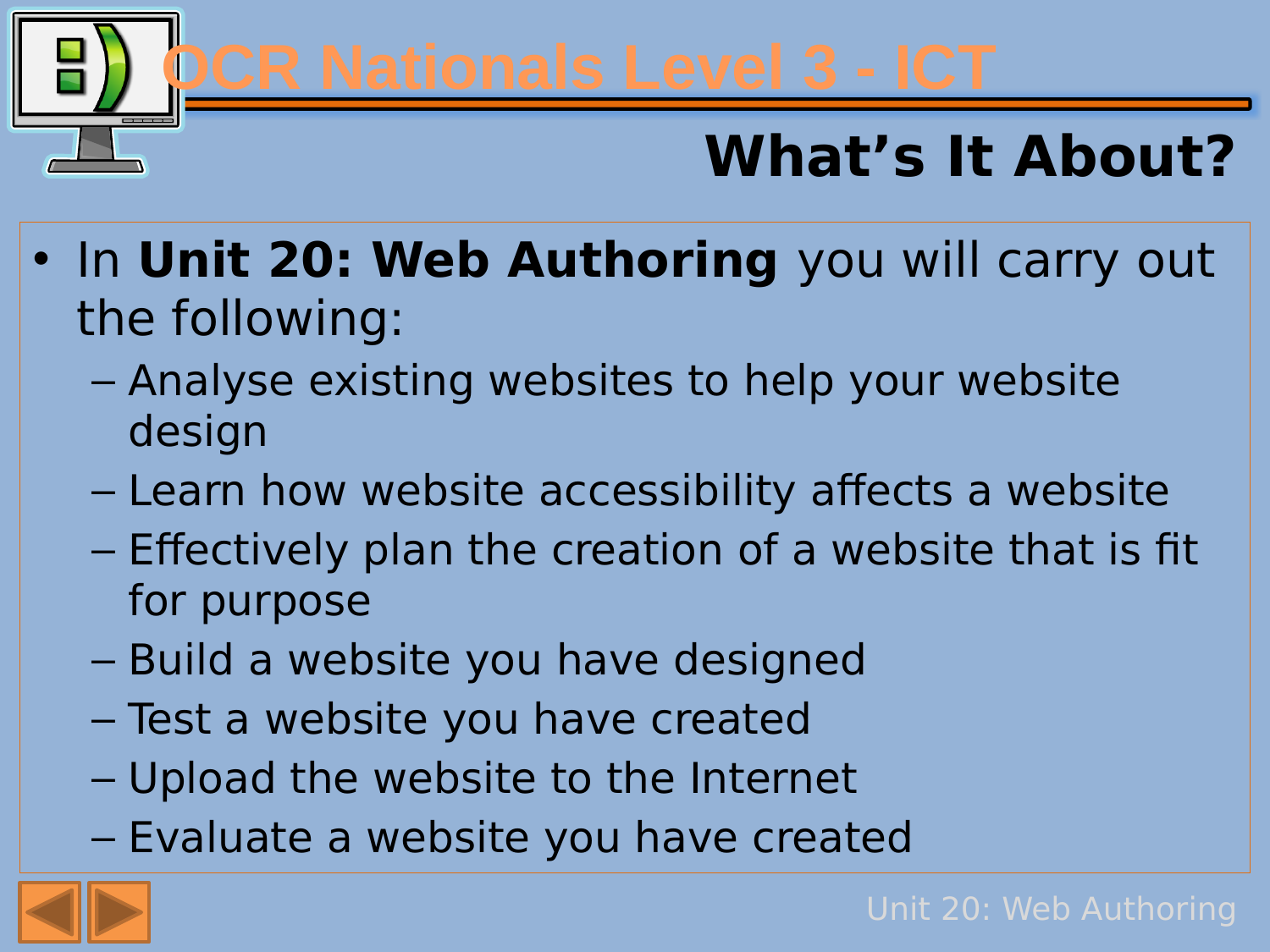

# What’s It About?
In Unit 20: Web Authoring you will carry out the following:
Analyse existing websites to help your website design
Learn how website accessibility affects a website
Effectively plan the creation of a website that is fit for purpose
Build a website you have designed
Test a website you have created
Upload the website to the Internet
Evaluate a website you have created